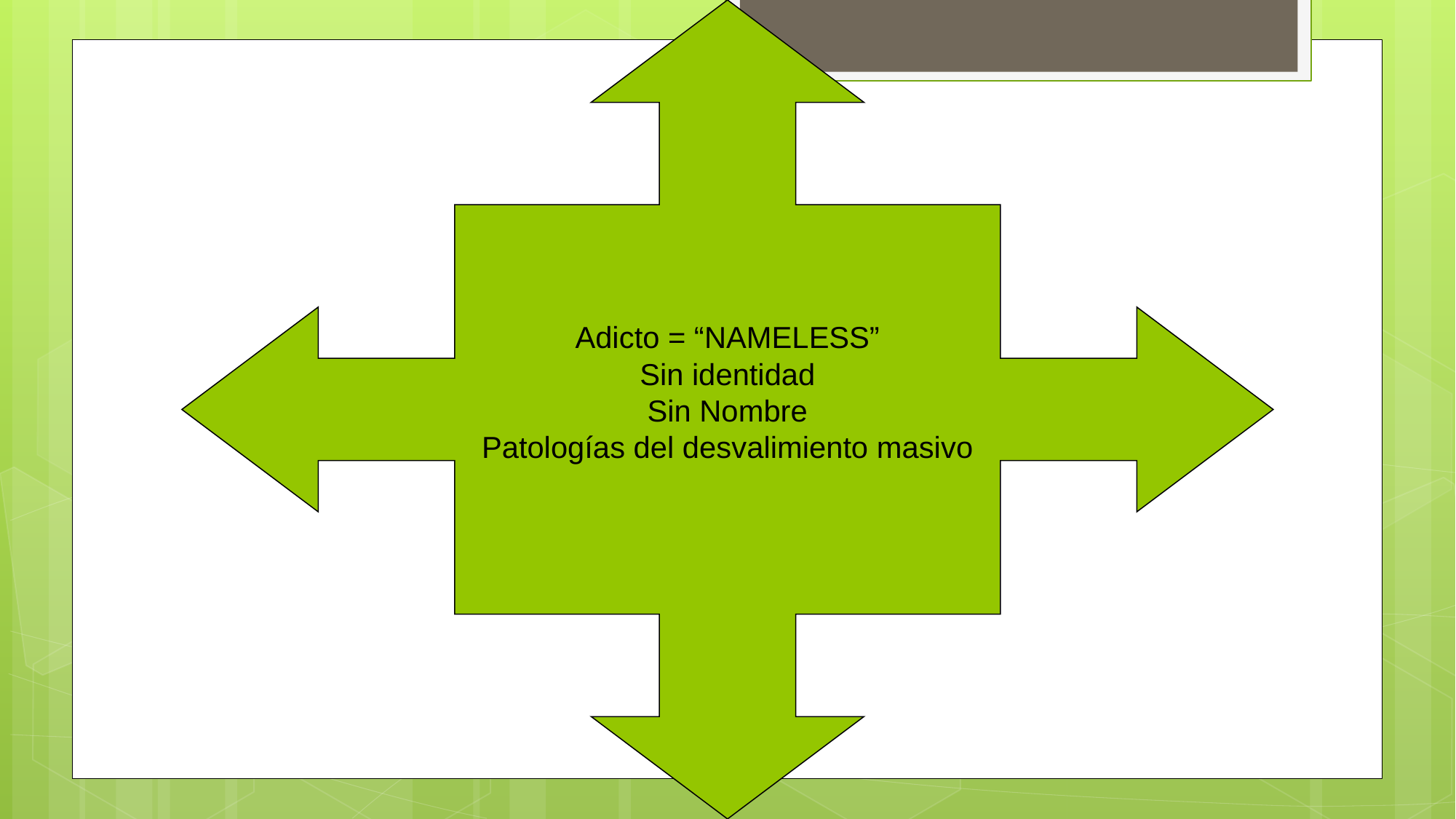

Adicto = “NAMELESS”
Sin identidad
Sin Nombre
Patologías del desvalimiento masivo